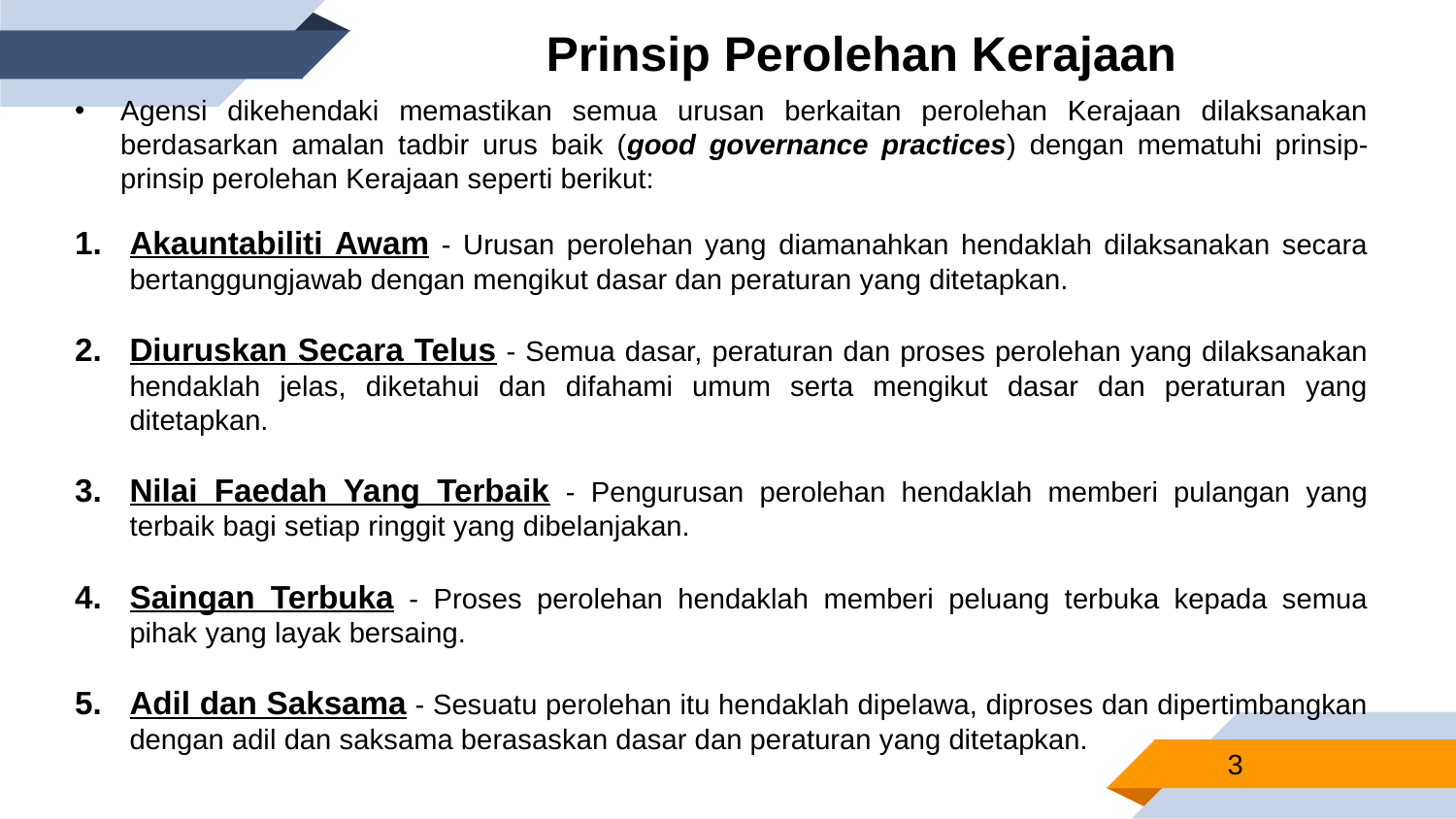

Prinsip Perolehan Kerajaan
Agensi dikehendaki memastikan semua urusan berkaitan perolehan Kerajaan dilaksanakan berdasarkan amalan tadbir urus baik (good governance practices) dengan mematuhi prinsip-prinsip perolehan Kerajaan seperti berikut:
Akauntabiliti Awam - Urusan perolehan yang diamanahkan hendaklah dilaksanakan secara bertanggungjawab dengan mengikut dasar dan peraturan yang ditetapkan.

Diuruskan Secara Telus - Semua dasar, peraturan dan proses perolehan yang dilaksanakan hendaklah jelas, diketahui dan difahami umum serta mengikut dasar dan peraturan yang ditetapkan.

Nilai Faedah Yang Terbaik - Pengurusan perolehan hendaklah memberi pulangan yang terbaik bagi setiap ringgit yang dibelanjakan.

Saingan Terbuka - Proses perolehan hendaklah memberi peluang terbuka kepada semua pihak yang layak bersaing.

Adil dan Saksama - Sesuatu perolehan itu hendaklah dipelawa, diproses dan dipertimbangkan dengan adil dan saksama berasaskan dasar dan peraturan yang ditetapkan.
3